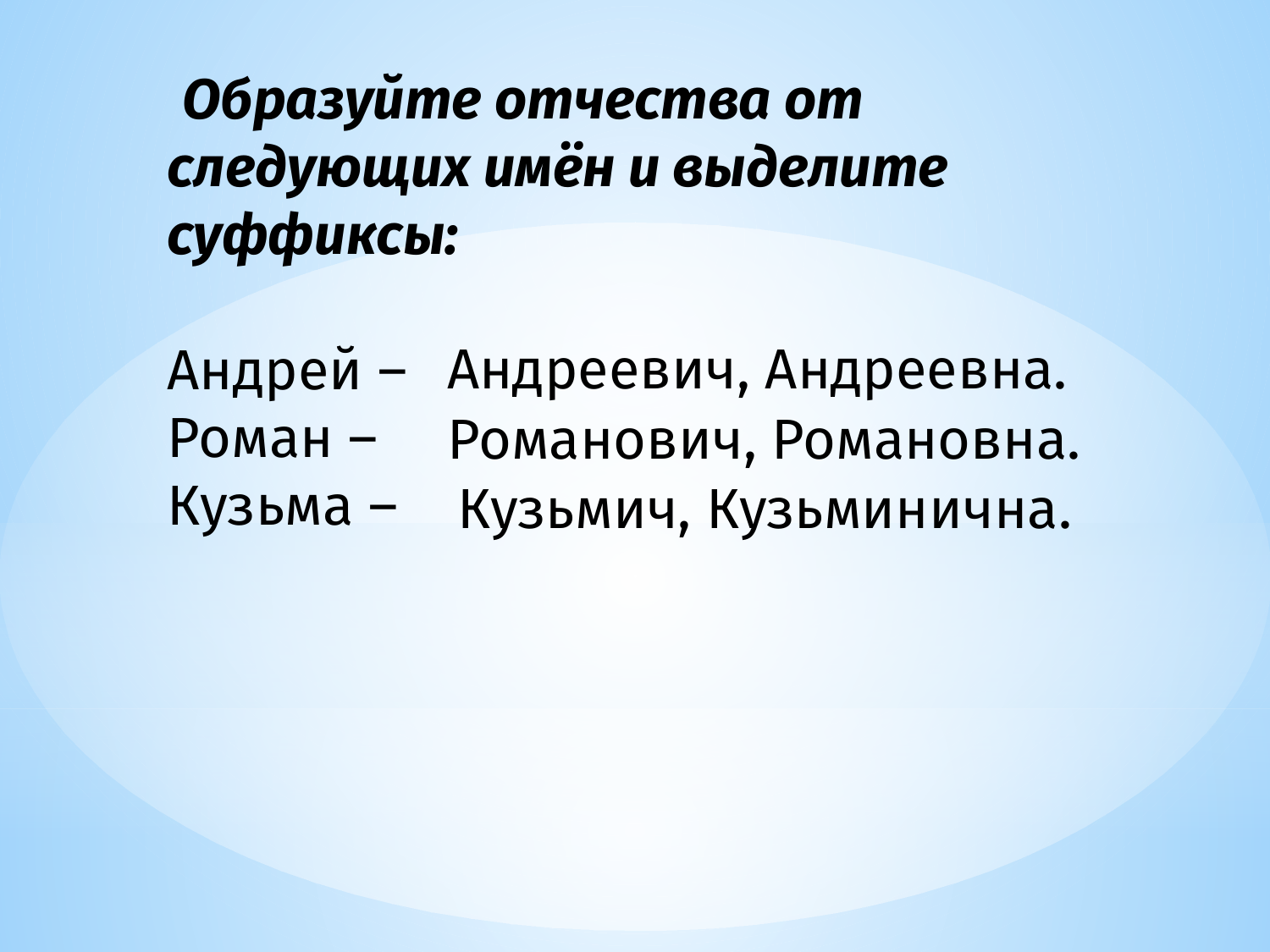

Образуйте отчества от следующих имён и выделите суффиксы:

Андрей –
Роман –
Кузьма –

Андреевич, Андреевна.
Романович, Романовна.
Кузьмич, Кузьминична.